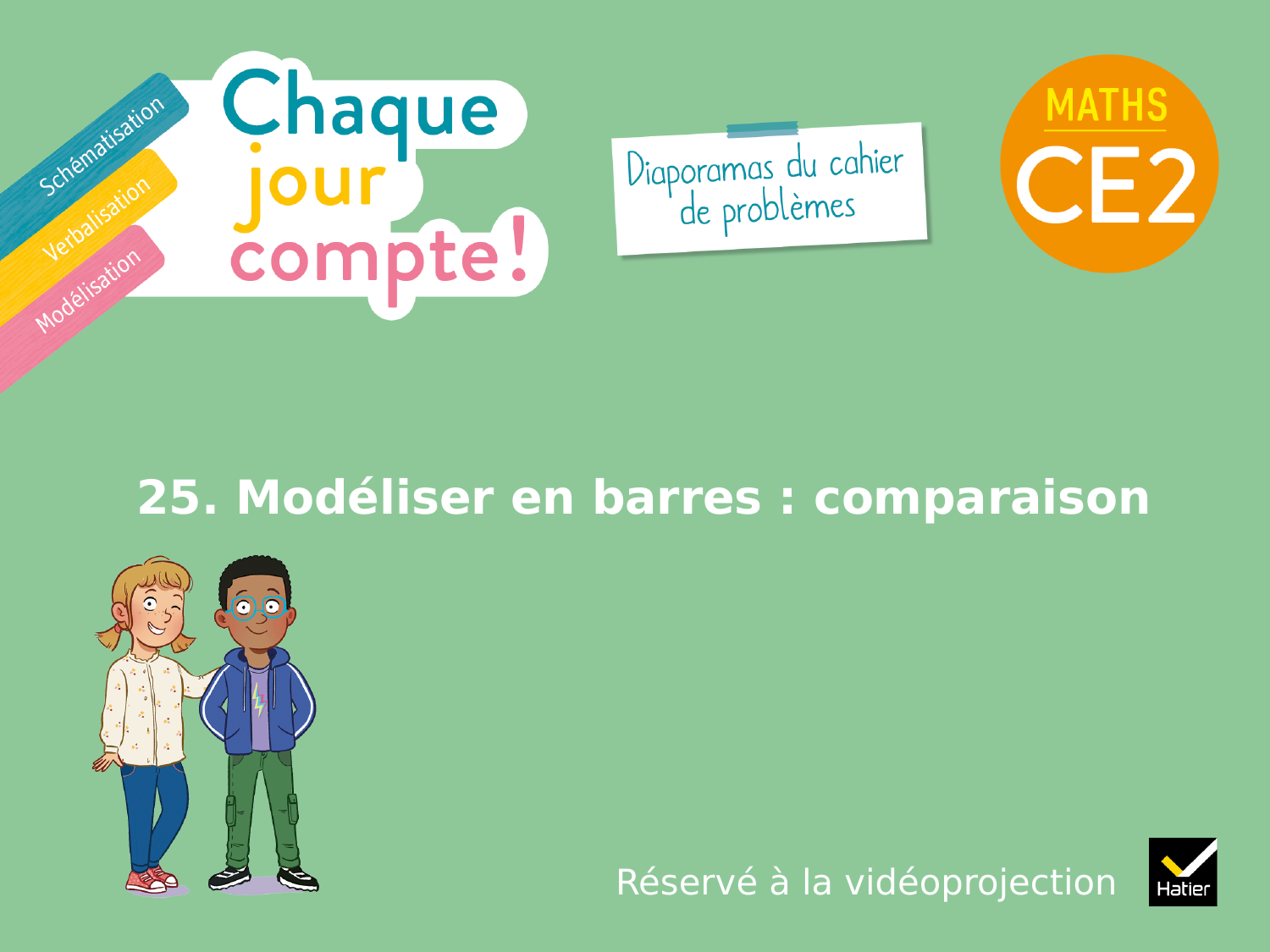

# 25. Modéliser en barres : comparaison